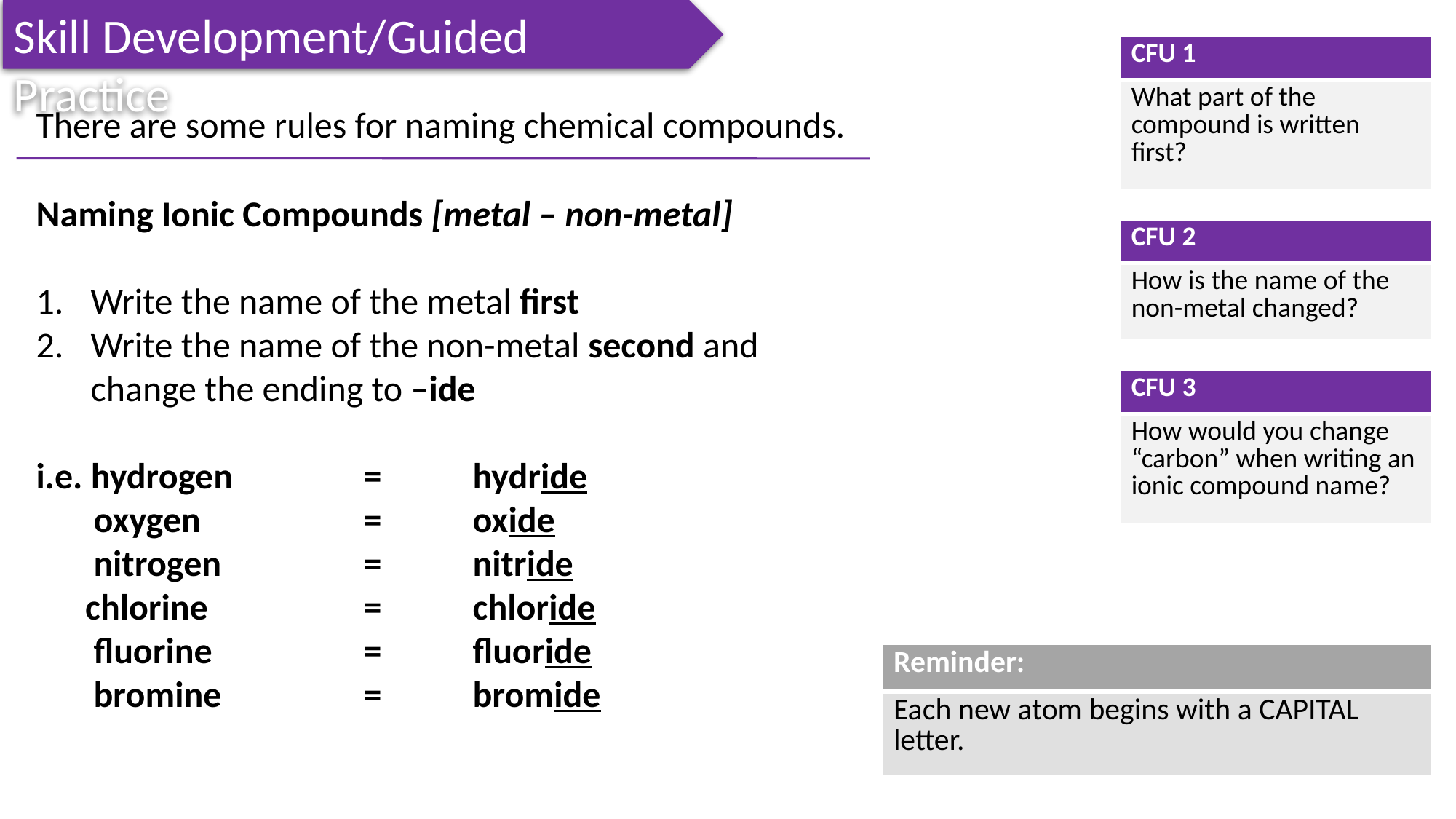

Skill Development/Guided Practice
| CFU 1 |
| --- |
| What part of the compound is written first? |
There are some rules for naming chemical compounds.
Naming Ionic Compounds [metal – non-metal]

Write the name of the metal first
Write the name of the non-metal second and change the ending to –ide

i.e. hydrogen		=	hydride
       oxygen		=	oxide
       nitrogen		=	nitride
      chlorine		=	chloride
       fluorine		=	fluoride
       bromine		=	bromide

| CFU 2 |
| --- |
| How is the name of the non-metal changed? |
| CFU 3 |
| --- |
| How would you change “carbon” when writing an ionic compound name? |
| Reminder: |
| --- |
| Each new atom begins with a CAPITAL letter. |